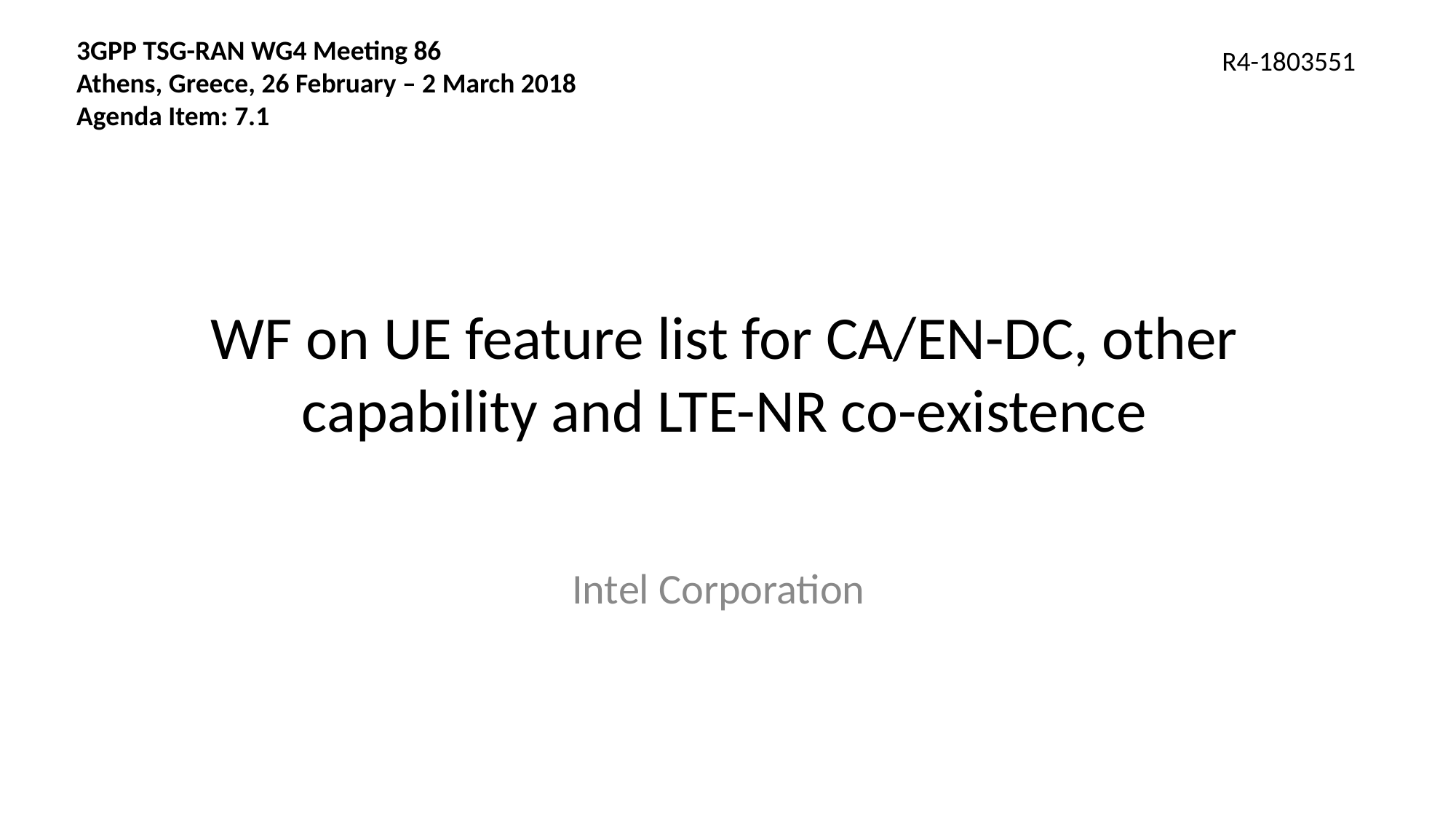

3GPP TSG-RAN WG4 Meeting 86
Athens, Greece, 26 February – 2 March 2018
Agenda Item: 7.1
R4-1803551
# WF on UE feature list for CA/EN-DC, other capability and LTE-NR co-existence
Intel Corporation